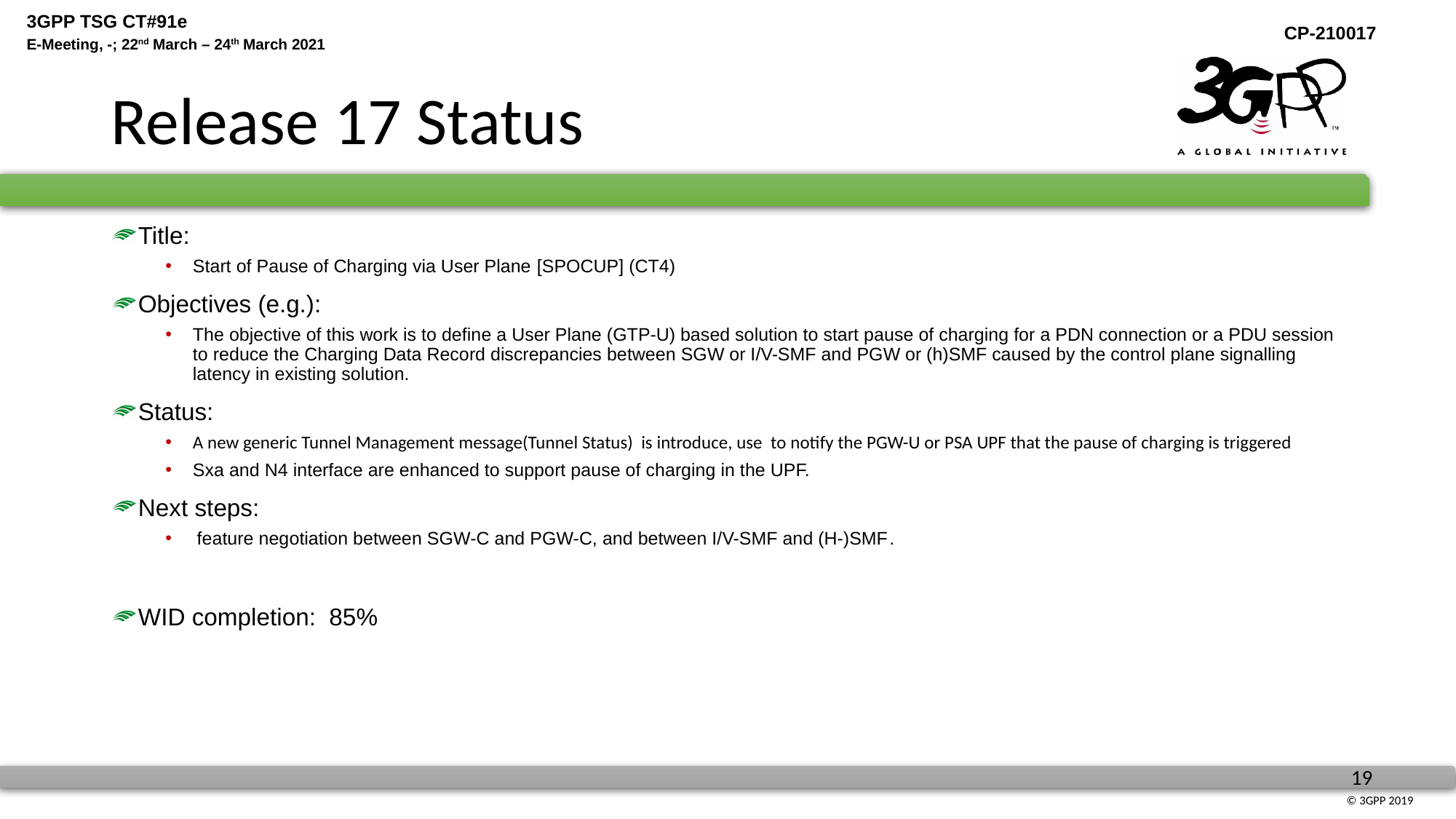

# Release 17 Status
Title:
Start of Pause of Charging via User Plane [SPOCUP] (CT4)
Objectives (e.g.):
The objective of this work is to define a User Plane (GTP-U) based solution to start pause of charging for a PDN connection or a PDU session to reduce the Charging Data Record discrepancies between SGW or I/V-SMF and PGW or (h)SMF caused by the control plane signalling latency in existing solution.
Status:
A new generic Tunnel Management message(Tunnel Status)  is introduce, use  to notify the PGW-U or PSA UPF that the pause of charging is triggered
Sxa and N4 interface are enhanced to support pause of charging in the UPF.
Next steps:
 feature negotiation between SGW-C and PGW-C, and between I/V-SMF and (H-)SMF.

WID completion:  85%